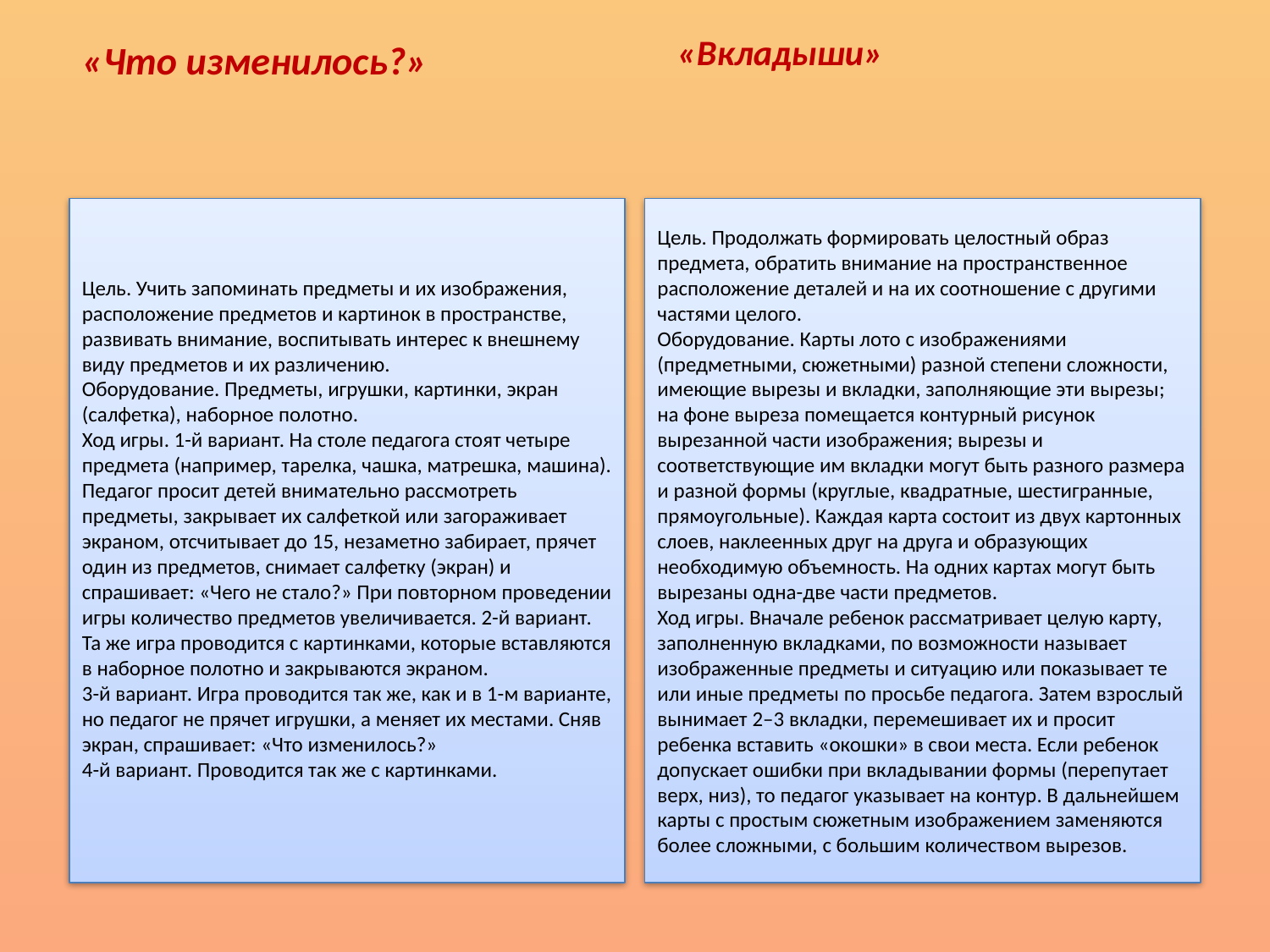

«Вкладыши»
«Что изменилось?»
Цель. Учить запоминать предметы и их изображения, расположение предметов и картинок в пространстве, развивать внимание, воспитывать интерес к внешнему виду предметов и их различению.
Оборудование. Предметы, игрушки, картинки, экран (салфетка), наборное полотно.
Ход игры. 1-й вариант. На столе педагога стоят четыре предмета (например, тарелка, чашка, матрешка, машина). Педагог просит детей внимательно рассмотреть предметы, закрывает их салфеткой или загораживает экраном, отсчитывает до 15, незаметно забирает, прячет один из предметов, снимает салфетку (экран) и спрашивает: «Чего не стало?» При повторном проведении игры количество предметов увеличивается. 2-й вариант. Та же игра проводится с картинками, которые вставляются в наборное полотно и закрываются экраном.
3-й вариант. Игра проводится так же, как и в 1-м варианте, но педагог не прячет игрушки, а меняет их местами. Сняв экран, спрашивает: «Что изменилось?»
4-й вариант. Проводится так же с картинками.

Цель. Продолжать формировать целостный образ предмета, обратить внимание на пространственное расположение деталей и на их соотношение с другими частями целого.
Оборудование. Карты лото с изображениями (предметными, сюжетными) разной степени сложности, имеющие вырезы и вкладки, заполняющие эти вырезы; на фоне выреза помещается контурный рисунок вырезанной части изображения; вырезы и соответствующие им вкладки могут быть разного размера и разной формы (круглые, квадратные, шестигранные, прямоугольные). Каждая карта состоит из двух картонных слоев, наклеенных друг на друга и образующих необходимую объемность. На одних картах могут быть вырезаны одна-две части предметов.
Ход игры. Вначале ребенок рассматривает целую карту, заполненную вкладками, по возможности называет изображенные предметы и ситуацию или показывает те или иные предметы по просьбе педагога. Затем взрослый вынимает 2–3 вкладки, перемешивает их и просит ребенка вставить «окошки» в свои места. Если ребенок допускает ошибки при вкладывании формы (перепутает верх, низ), то педагог указывает на контур. В дальнейшем карты с простым сюжетным изображением заменяются более сложными, с большим количеством вырезов.